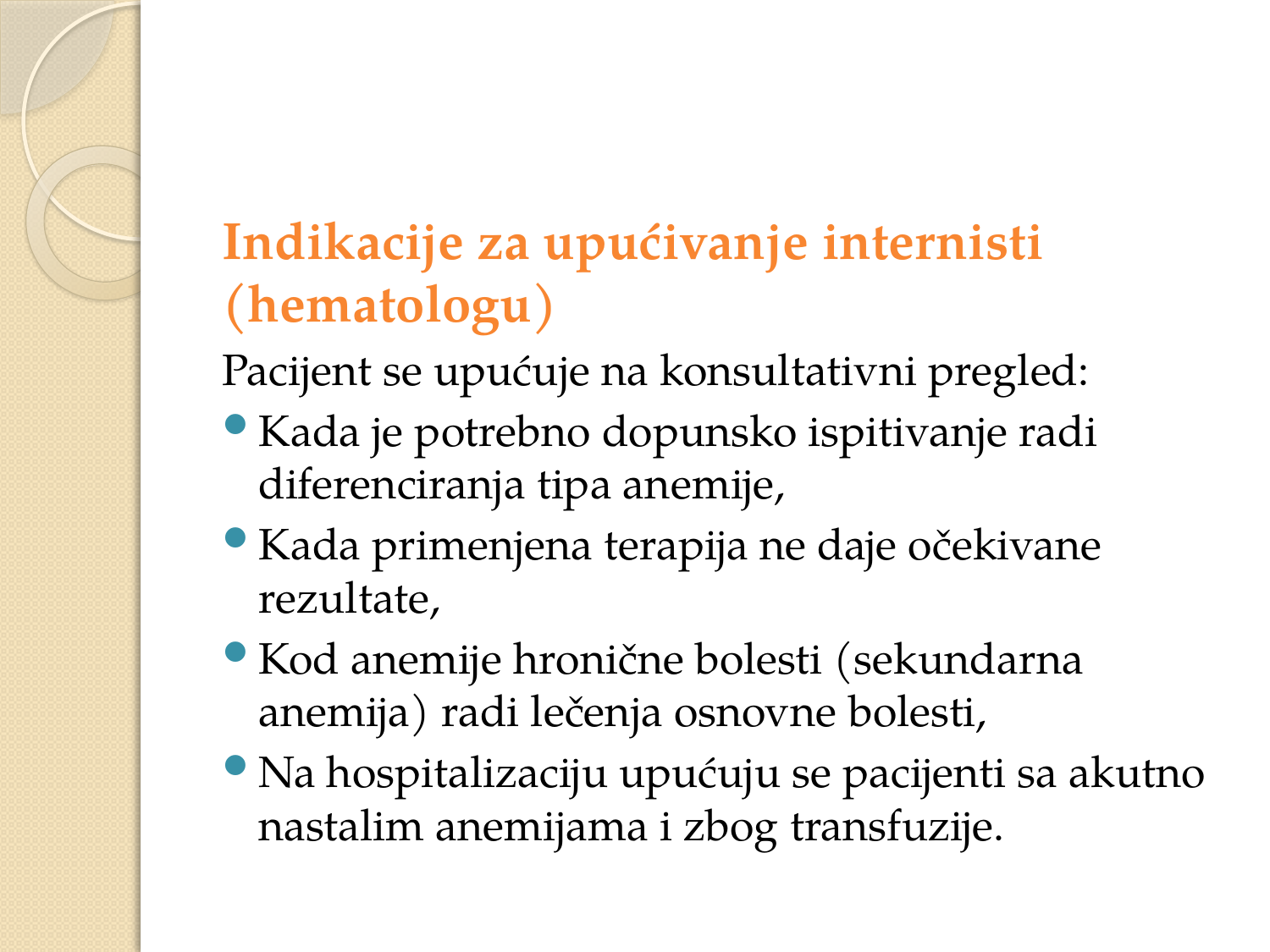

#
Indikacije za upućivanje internisti (hematologu)
Pacijent se upućuje na konsultativni pregled:
Kada je potrebno dopunsko ispitivanje radi diferenciranja tipa anemije,
Kada primenjena terapija ne daje očekivane rezultate,
Kod anemije hronične bolesti (sekundarna anemija) radi lečenja osnovne bolesti,
Na hospitalizaciju upućuju se pacijenti sa akutno nastalim anemijama i zbog transfuzije.